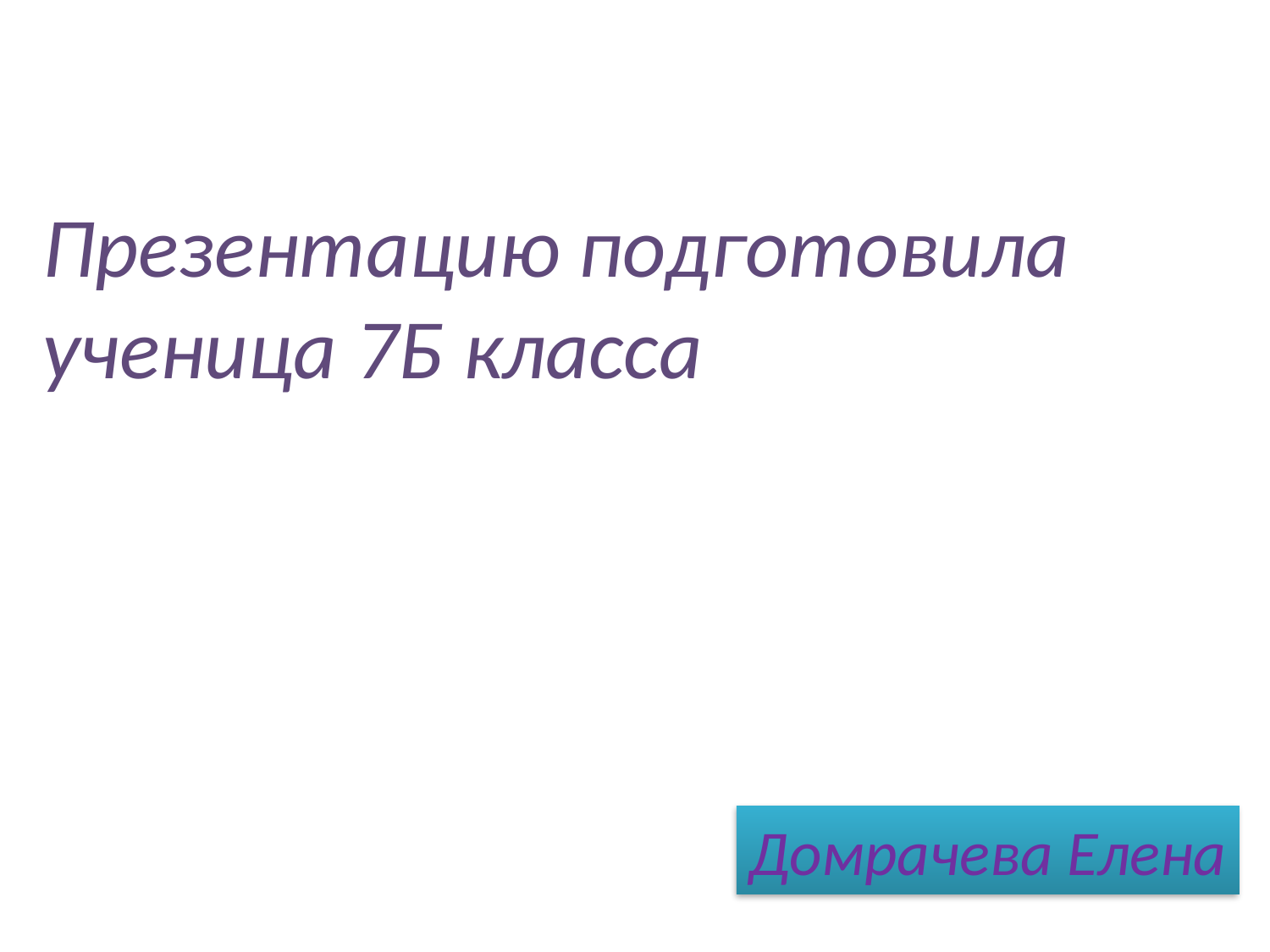

Презентацию подготовила ученица 7Б класса

Домрачева Елена